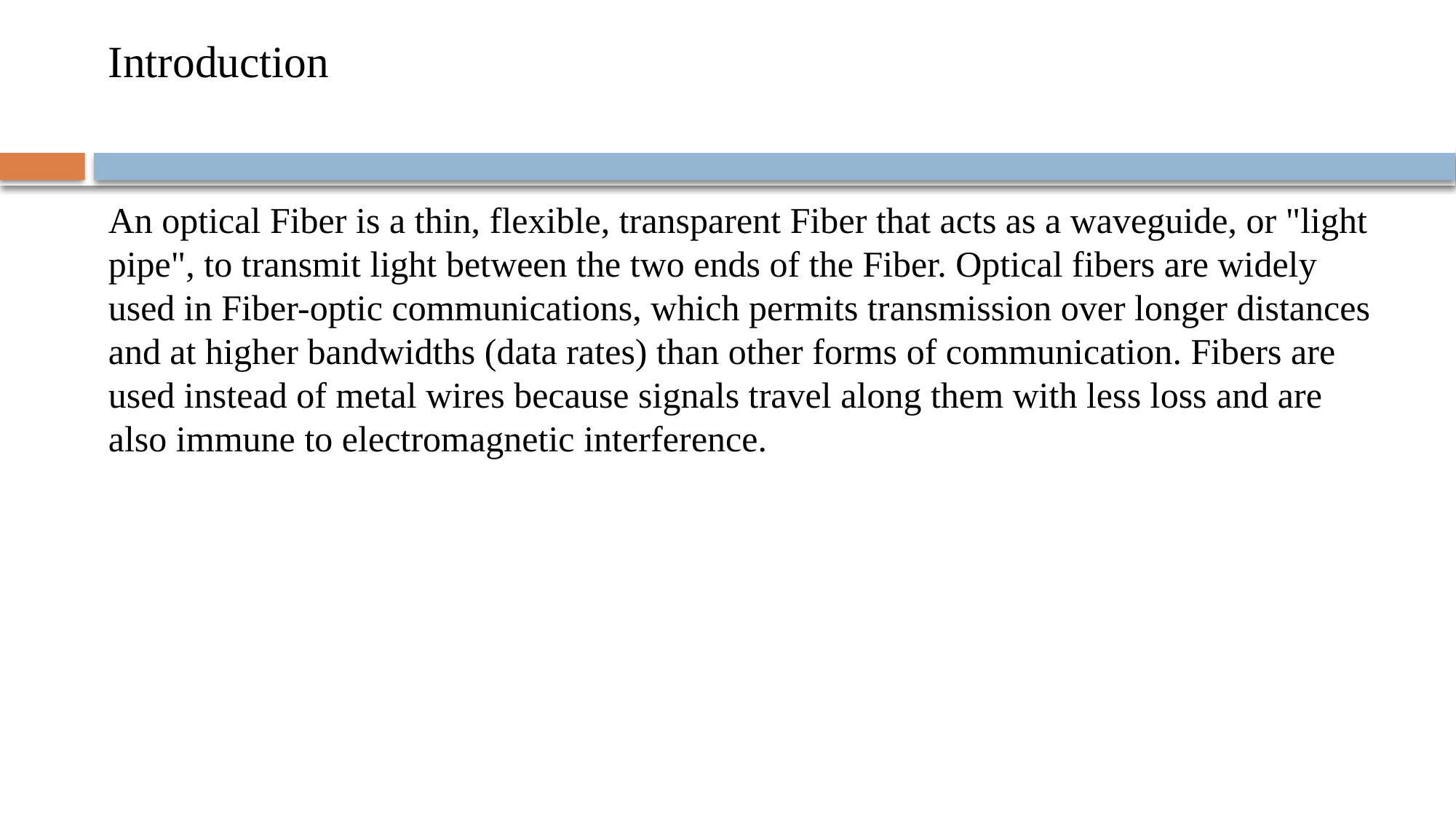

# Introduction tion
An optical Fiber is a thin, flexible, transparent Fiber that acts as a waveguide, or "light pipe", to transmit light between the two ends of the Fiber. Optical fibers are widely used in Fiber-optic communications, which permits transmission over longer distances and at higher bandwidths (data rates) than other forms of communication. Fibers are used instead of metal wires because signals travel along them with less loss and are also immune to electromagnetic interference.